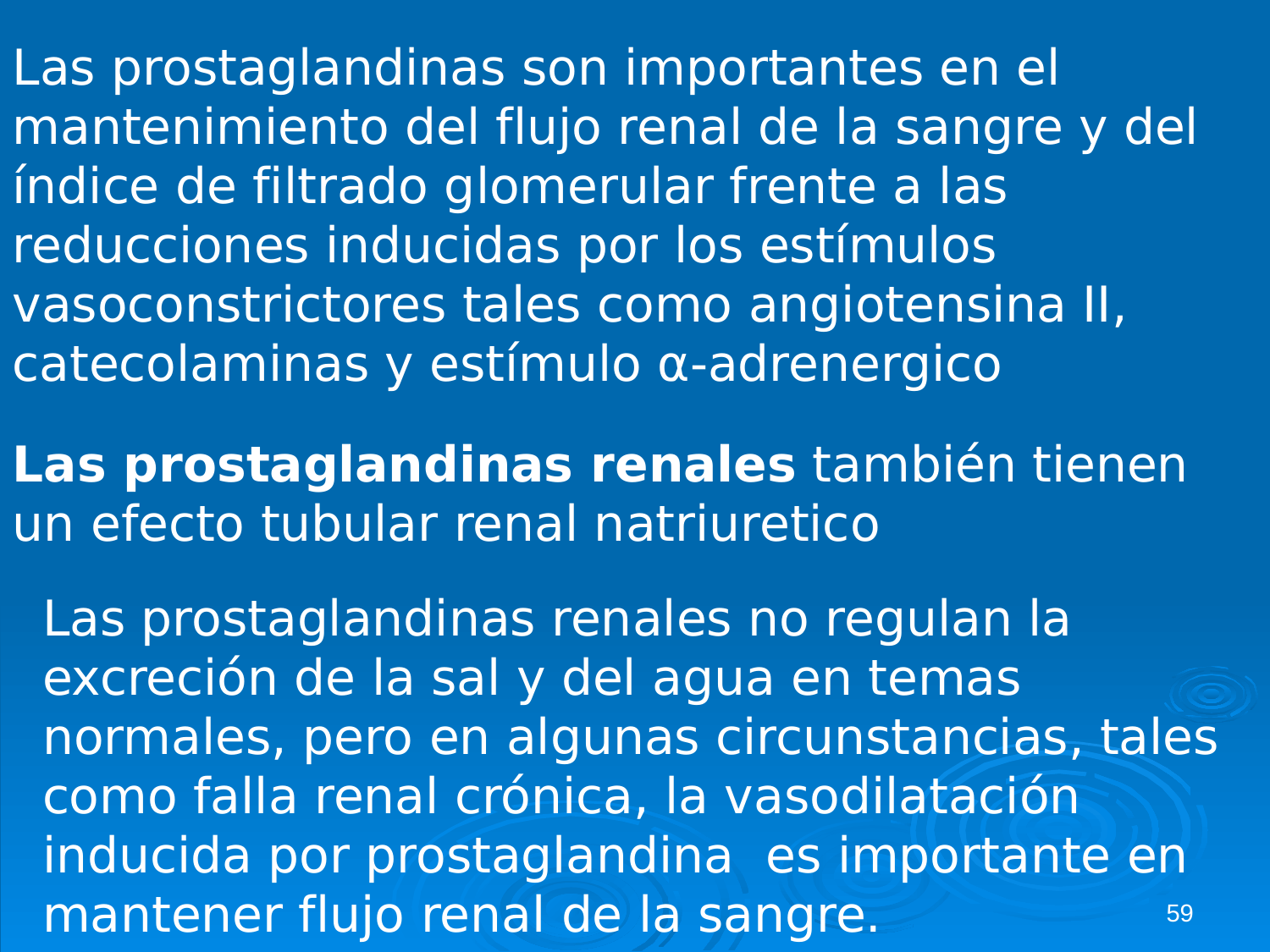

Las prostaglandinas son importantes en el mantenimiento del flujo renal de la sangre y del índice de filtrado glomerular frente a las reducciones inducidas por los estímulos vasoconstrictores tales como angiotensina II, catecolaminas y estímulo α-adrenergico
Las prostaglandinas renales también tienen un efecto tubular renal natriuretico
Las prostaglandinas renales no regulan la excreción de la sal y del agua en temas normales, pero en algunas circunstancias, tales como falla renal crónica, la vasodilatación inducida por prostaglandina  es importante en mantener flujo renal de la sangre.
59